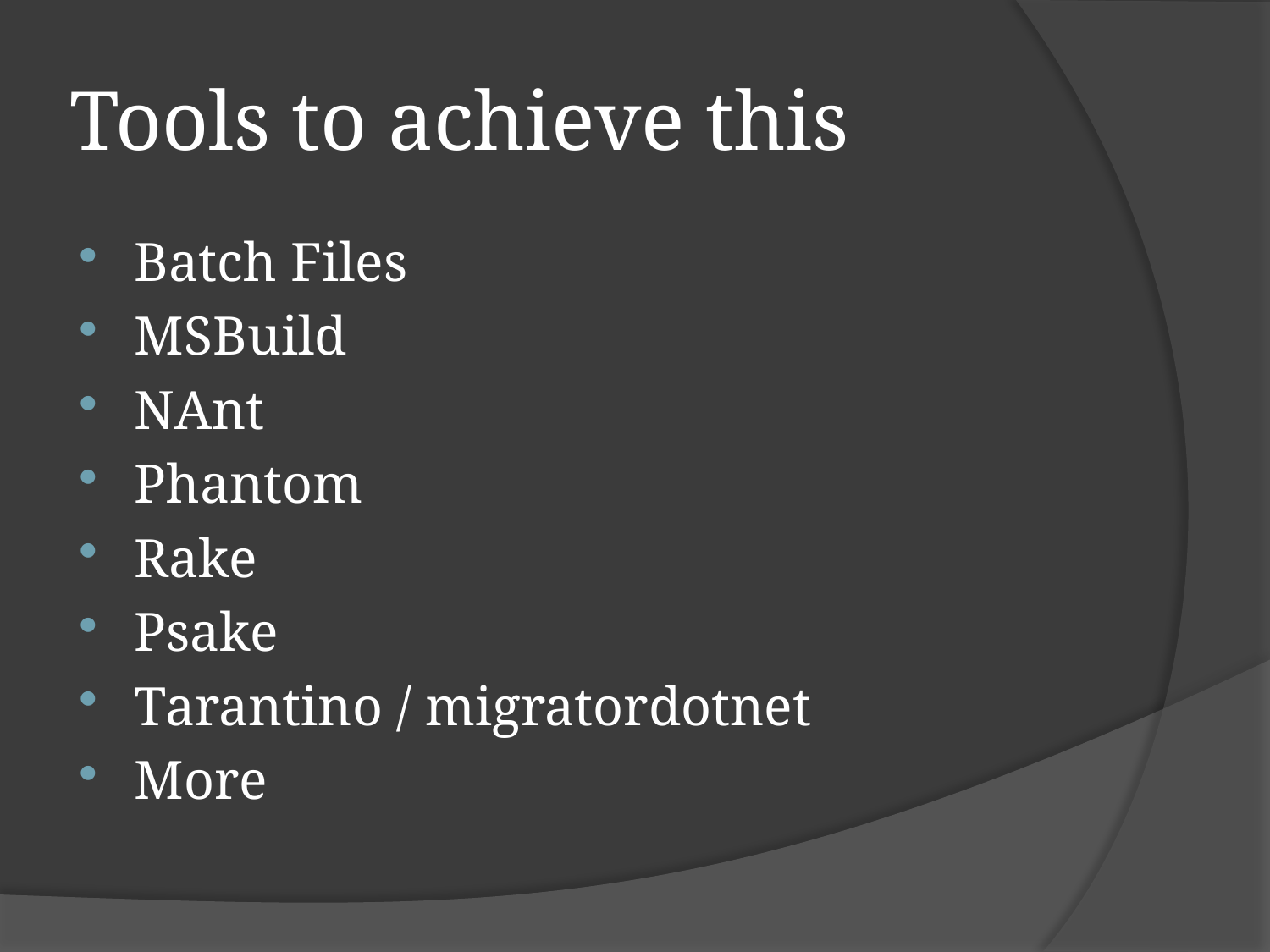

# Tools to achieve this
Batch Files
MSBuild
NAnt
Phantom
Rake
Psake
Tarantino / migratordotnet
More